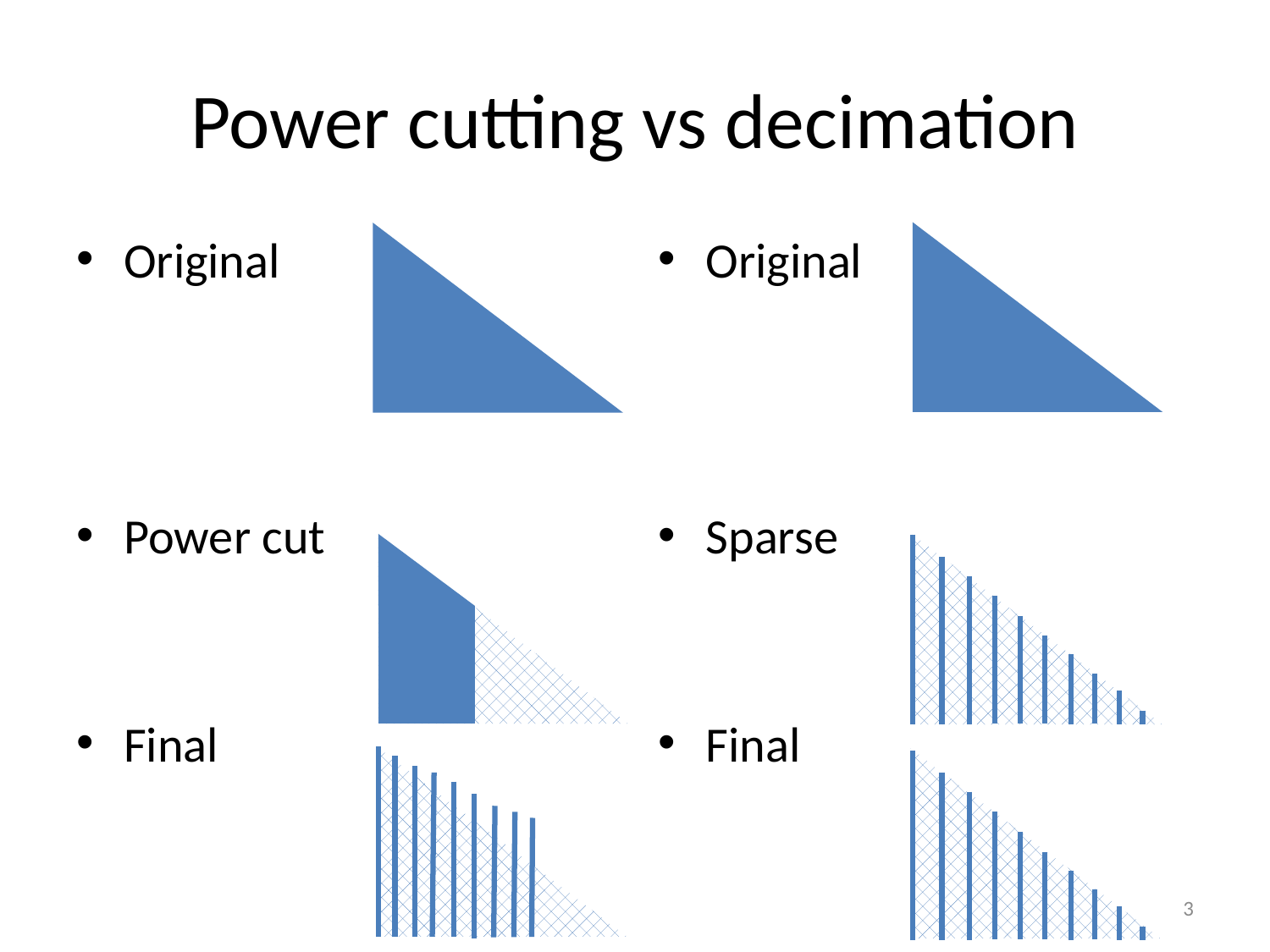

# Power cutting vs decimation
Original

Power cut

Final
Original

Sparse

Final

3